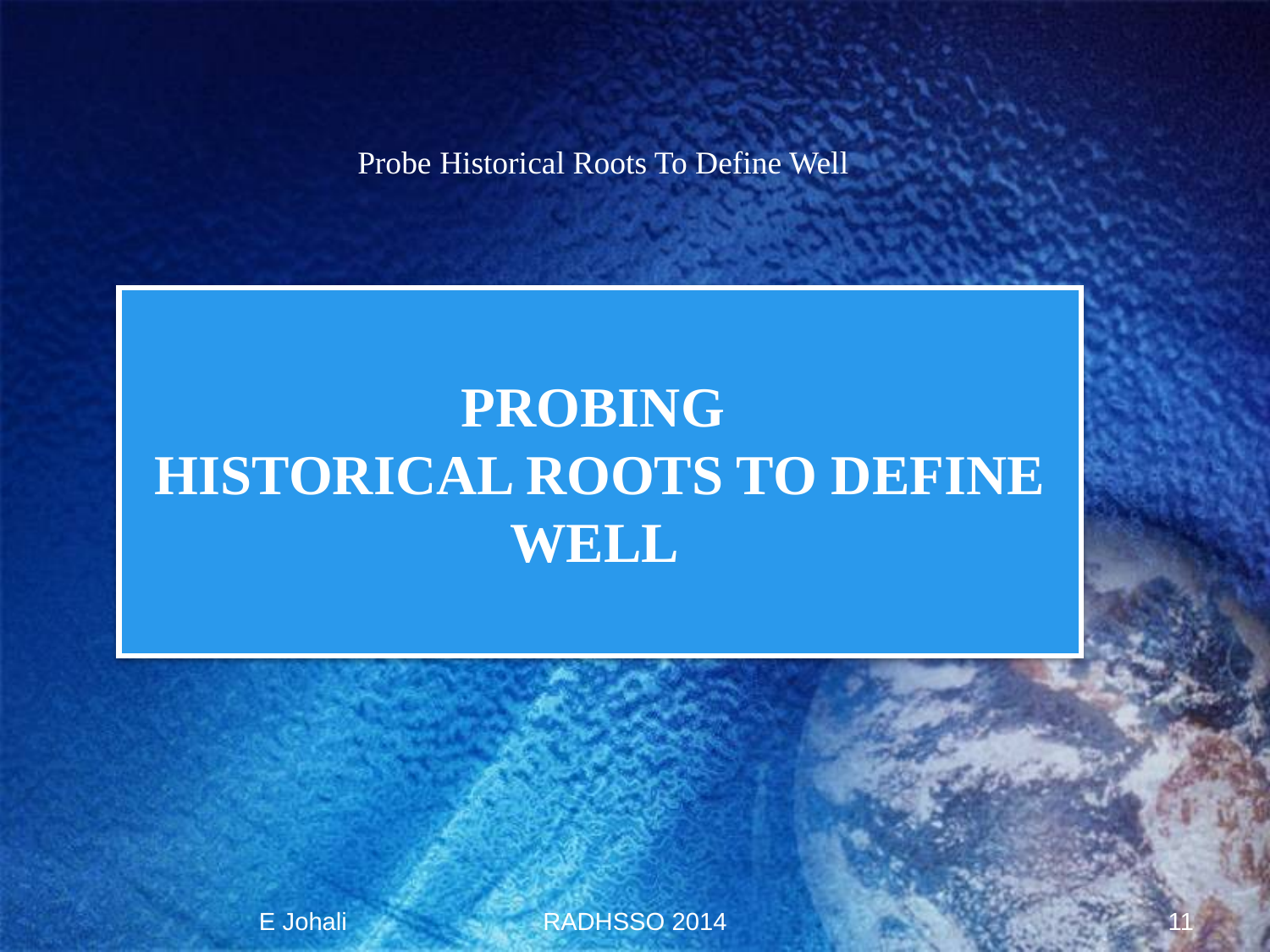

Probe Historical Roots To Define Well
# PROBING HISTORICAL ROOTS TO DEFINE WELL
E Johali
RADHSSO 2014
11